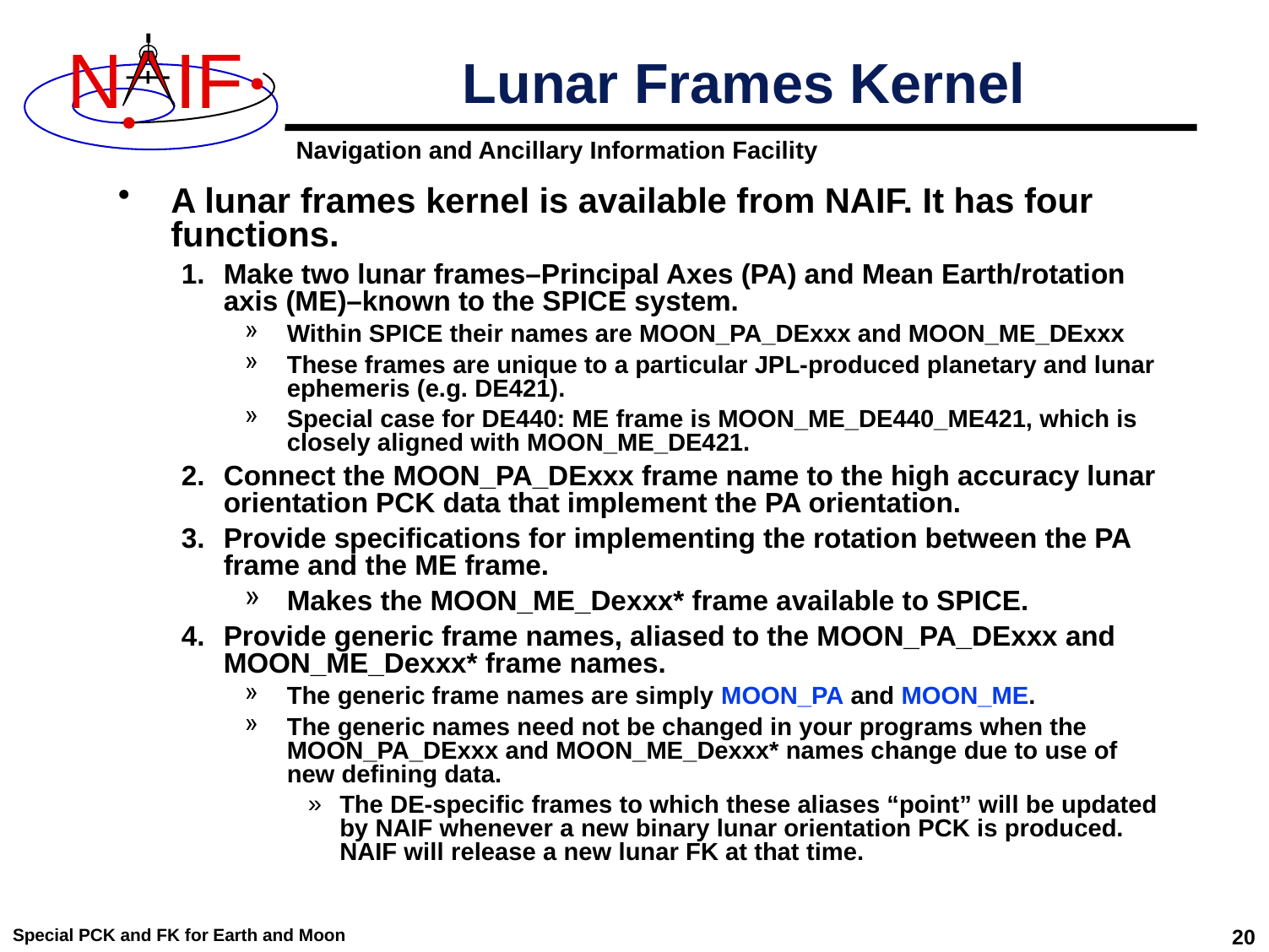

Lunar Frames Kernel
A lunar frames kernel is available from NAIF. It has four functions.
Make two lunar frames–Principal Axes (PA) and Mean Earth/rotation axis (ME)–known to the SPICE system.
Within SPICE their names are MOON_PA_DExxx and MOON_ME_DExxx
These frames are unique to a particular JPL-produced planetary and lunar ephemeris (e.g. DE421).
Special case for DE440: ME frame is MOON_ME_DE440_ME421, which is closely aligned with MOON_ME_DE421.
Connect the MOON_PA_DExxx frame name to the high accuracy lunar orientation PCK data that implement the PA orientation.
Provide specifications for implementing the rotation between the PA frame and the ME frame.
Makes the MOON_ME_Dexxx* frame available to SPICE.
Provide generic frame names, aliased to the MOON_PA_DExxx and MOON_ME_Dexxx* frame names.
The generic frame names are simply MOON_PA and MOON_ME.
The generic names need not be changed in your programs when the MOON_PA_DExxx and MOON_ME_Dexxx* names change due to use of new defining data.
The DE-specific frames to which these aliases “point” will be updated by NAIF whenever a new binary lunar orientation PCK is produced. NAIF will release a new lunar FK at that time.
Special PCK and FK for Earth and Moon
20